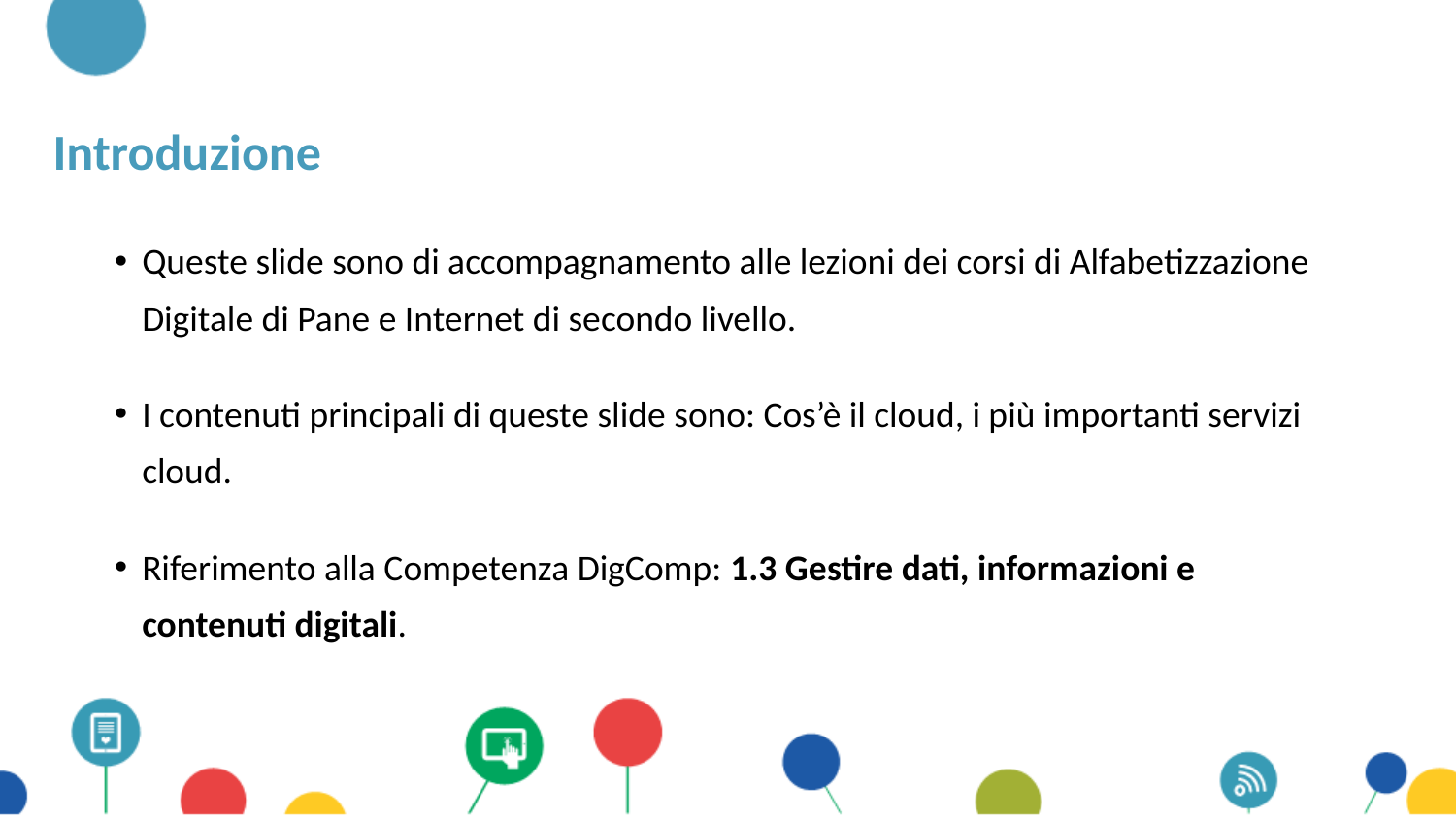

# Introduzione
Queste slide sono di accompagnamento alle lezioni dei corsi di Alfabetizzazione Digitale di Pane e Internet di secondo livello.
I contenuti principali di queste slide sono: Cos’è il cloud, i più importanti servizi cloud.
Riferimento alla Competenza DigComp: 1.3 Gestire dati, informazioni e contenuti digitali.